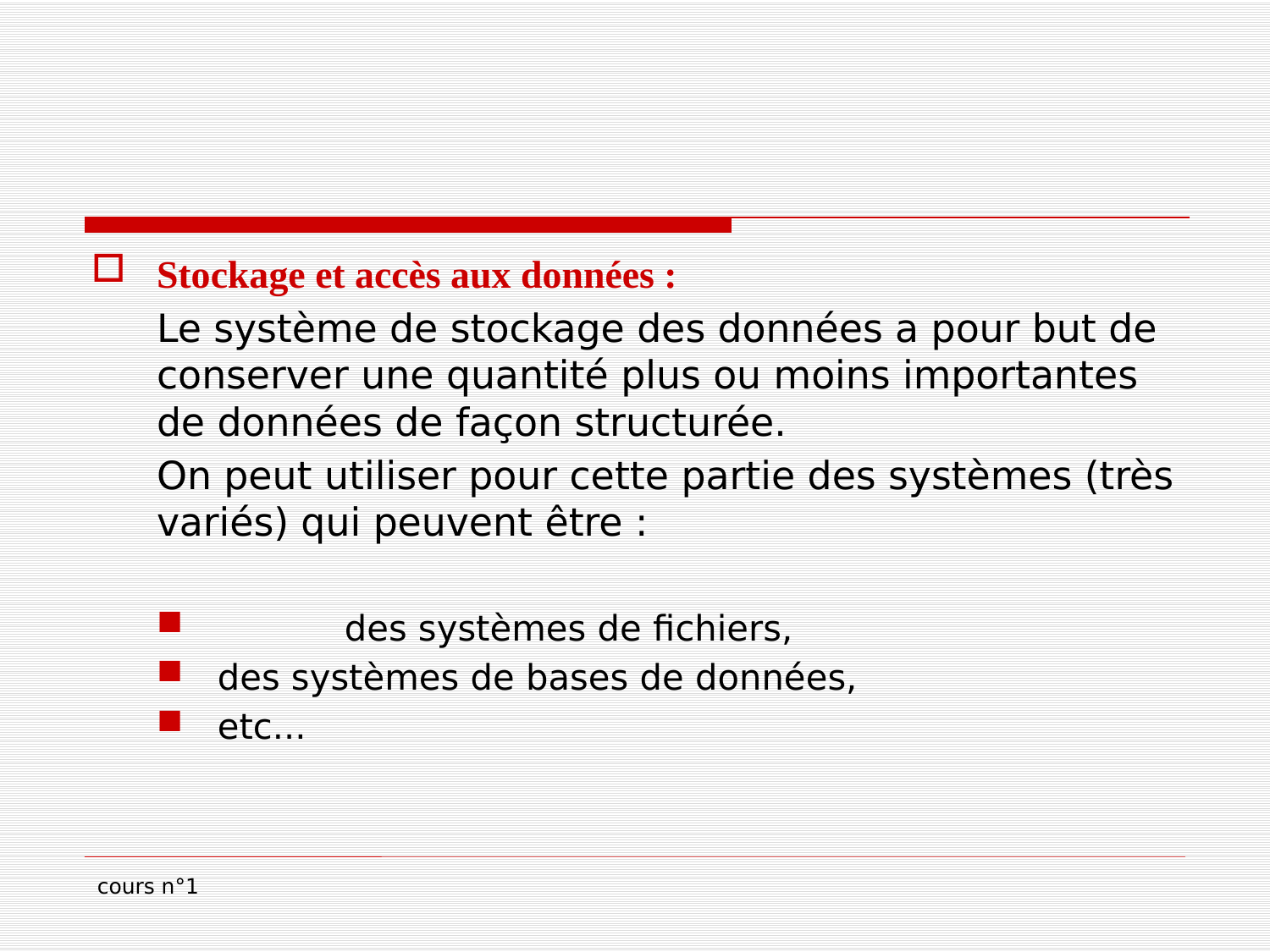

#
Stockage et accès aux données :
	Le système de stockage des données a pour but de conserver une quantité plus ou moins importantes de données de façon structurée.
	On peut utiliser pour cette partie des systèmes (très variés) qui peuvent être :

	des systèmes de fichiers,
des systèmes de bases de données,
etc...
cours n°1